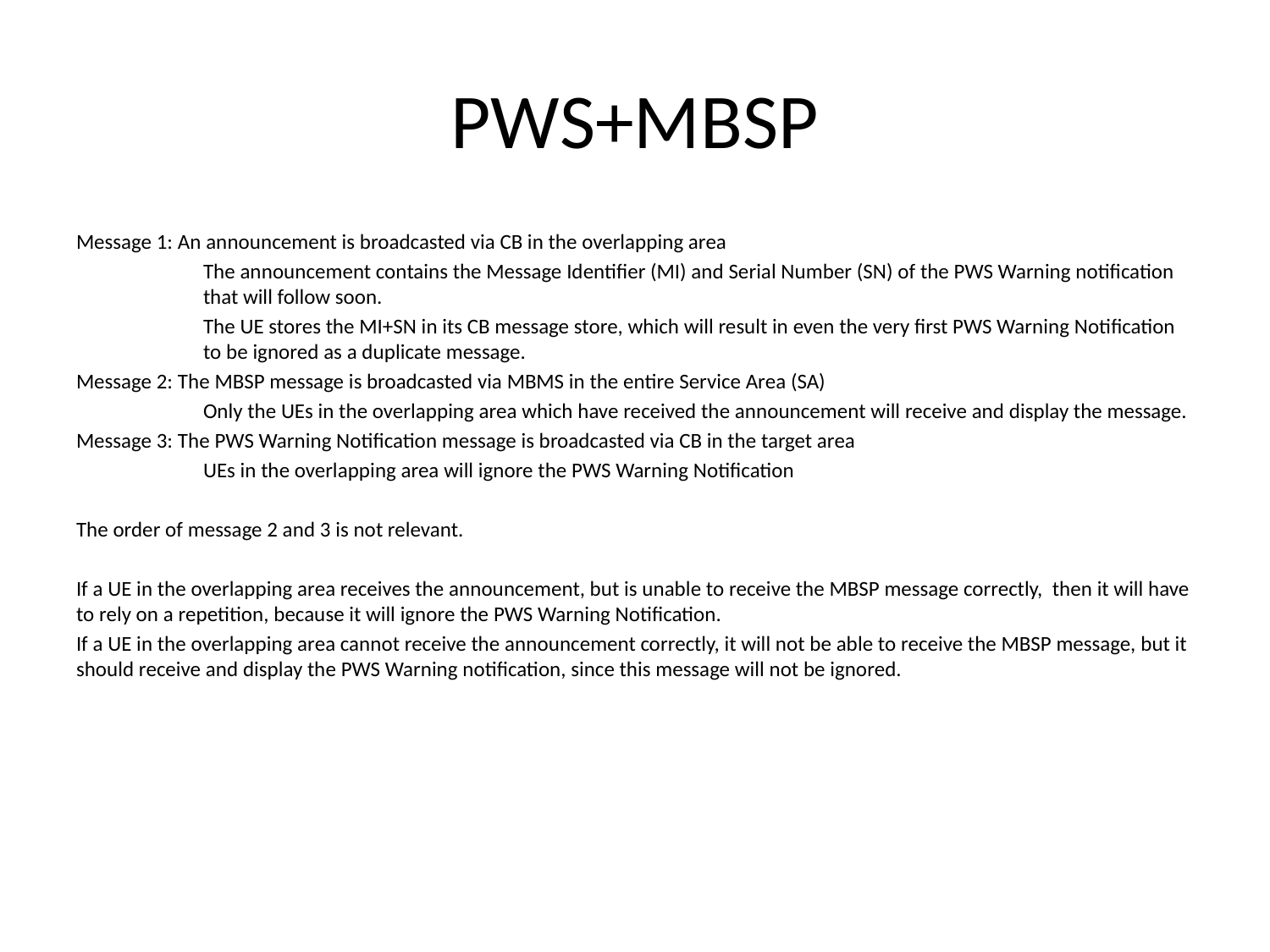

# PWS+MBSP
Message 1: An announcement is broadcasted via CB in the overlapping area
	The announcement contains the Message Identifier (MI) and Serial Number (SN) of the PWS Warning notification 	that will follow soon.
	The UE stores the MI+SN in its CB message store, which will result in even the very first PWS Warning Notification 	to be ignored as a duplicate message.
Message 2: The MBSP message is broadcasted via MBMS in the entire Service Area (SA)
	Only the UEs in the overlapping area which have received the announcement will receive and display the message.
Message 3: The PWS Warning Notification message is broadcasted via CB in the target area
	UEs in the overlapping area will ignore the PWS Warning Notification

The order of message 2 and 3 is not relevant.

If a UE in the overlapping area receives the announcement, but is unable to receive the MBSP message correctly,  then it will have to rely on a repetition, because it will ignore the PWS Warning Notification.
If a UE in the overlapping area cannot receive the announcement correctly, it will not be able to receive the MBSP message, but it should receive and display the PWS Warning notification, since this message will not be ignored.